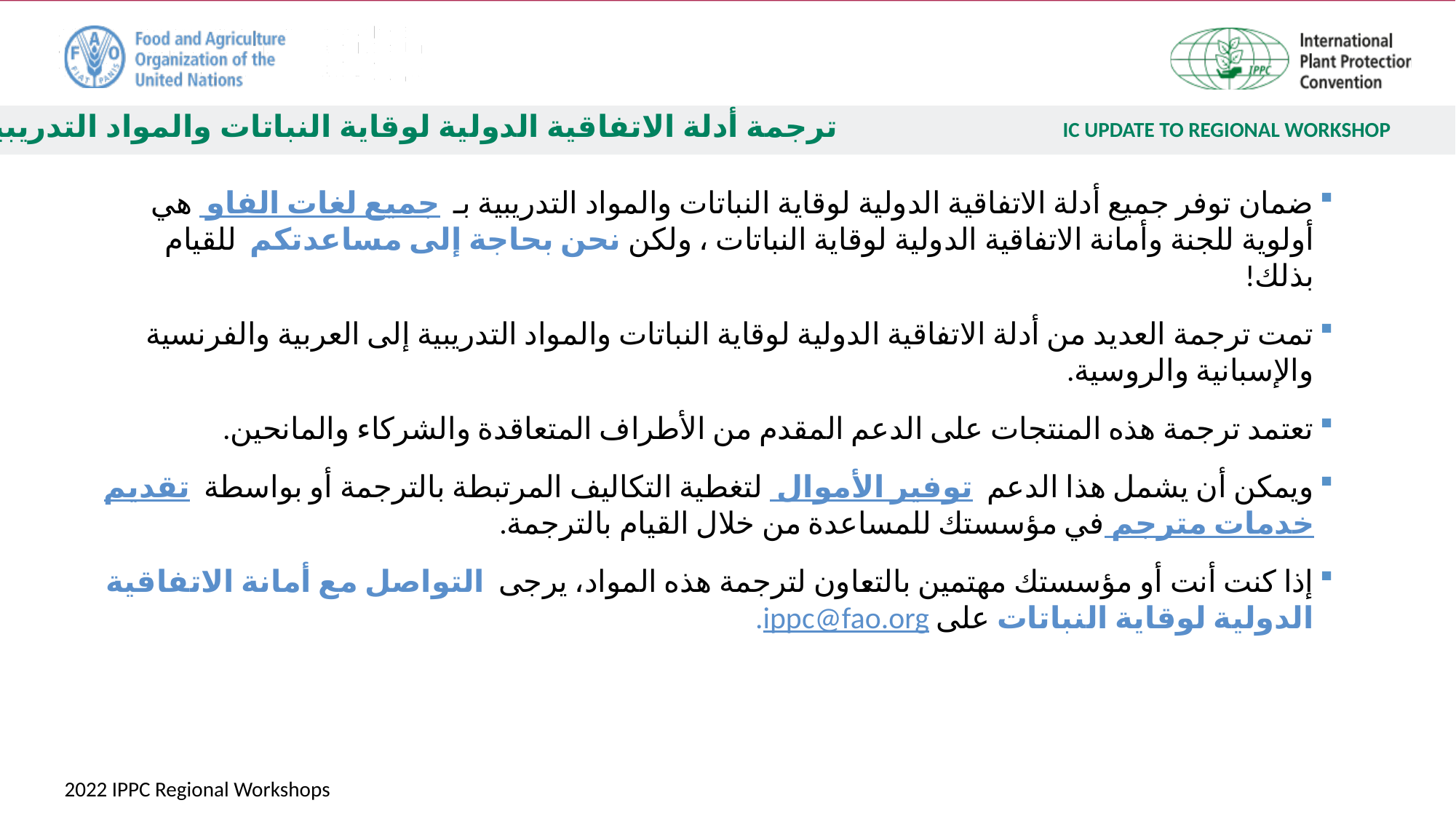

ترجمة أدلة الاتفاقية الدولية لوقاية النباتات والمواد التدريبية

ضمان توفر جميع أدلة الاتفاقية الدولية لوقاية النباتات والمواد التدريبية بـ  جميع لغات الفاو  هي أولوية للجنة وأمانة الاتفاقية الدولية لوقاية النباتات ، ولكن نحن بحاجة إلى مساعدتكم  للقيام بذلك!

تمت ترجمة العديد من أدلة الاتفاقية الدولية لوقاية النباتات والمواد التدريبية إلى العربية والفرنسية والإسبانية والروسية.

تعتمد ترجمة هذه المنتجات على الدعم المقدم من الأطراف المتعاقدة والشركاء والمانحين.

ويمكن أن يشمل هذا الدعم  توفير الأموال  لتغطية التكاليف المرتبطة بالترجمة أو بواسطة  تقديم خدمات مترجم في مؤسستك للمساعدة من خلال القيام بالترجمة.

إذا كنت أنت أو مؤسستك مهتمين بالتعاون لترجمة هذه المواد، يرجى  التواصل مع أمانة الاتفاقية الدولية لوقاية النباتات على ippc@fao.org.